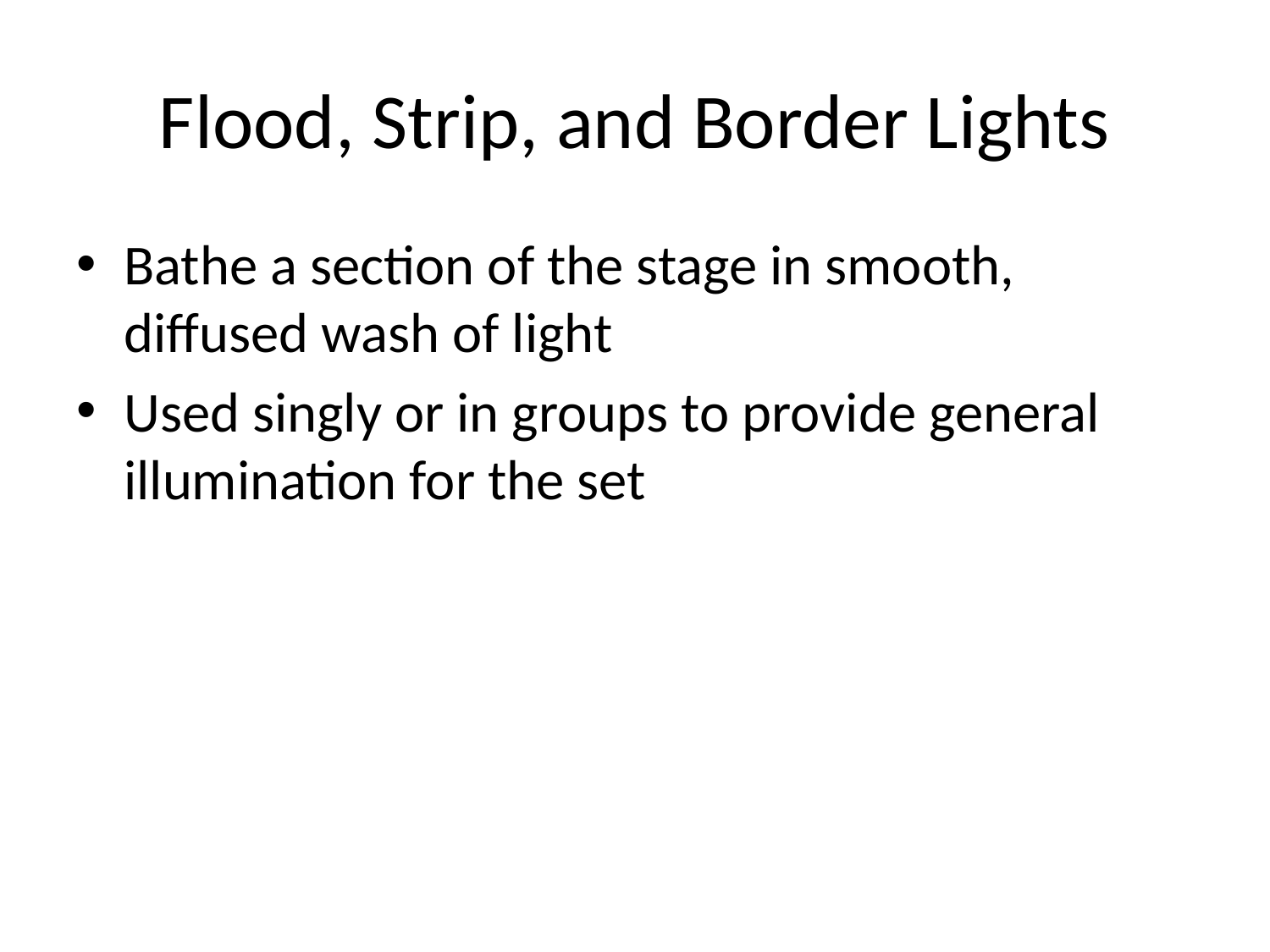

# Flood, Strip, and Border Lights
Bathe a section of the stage in smooth, diffused wash of light
Used singly or in groups to provide general illumination for the set